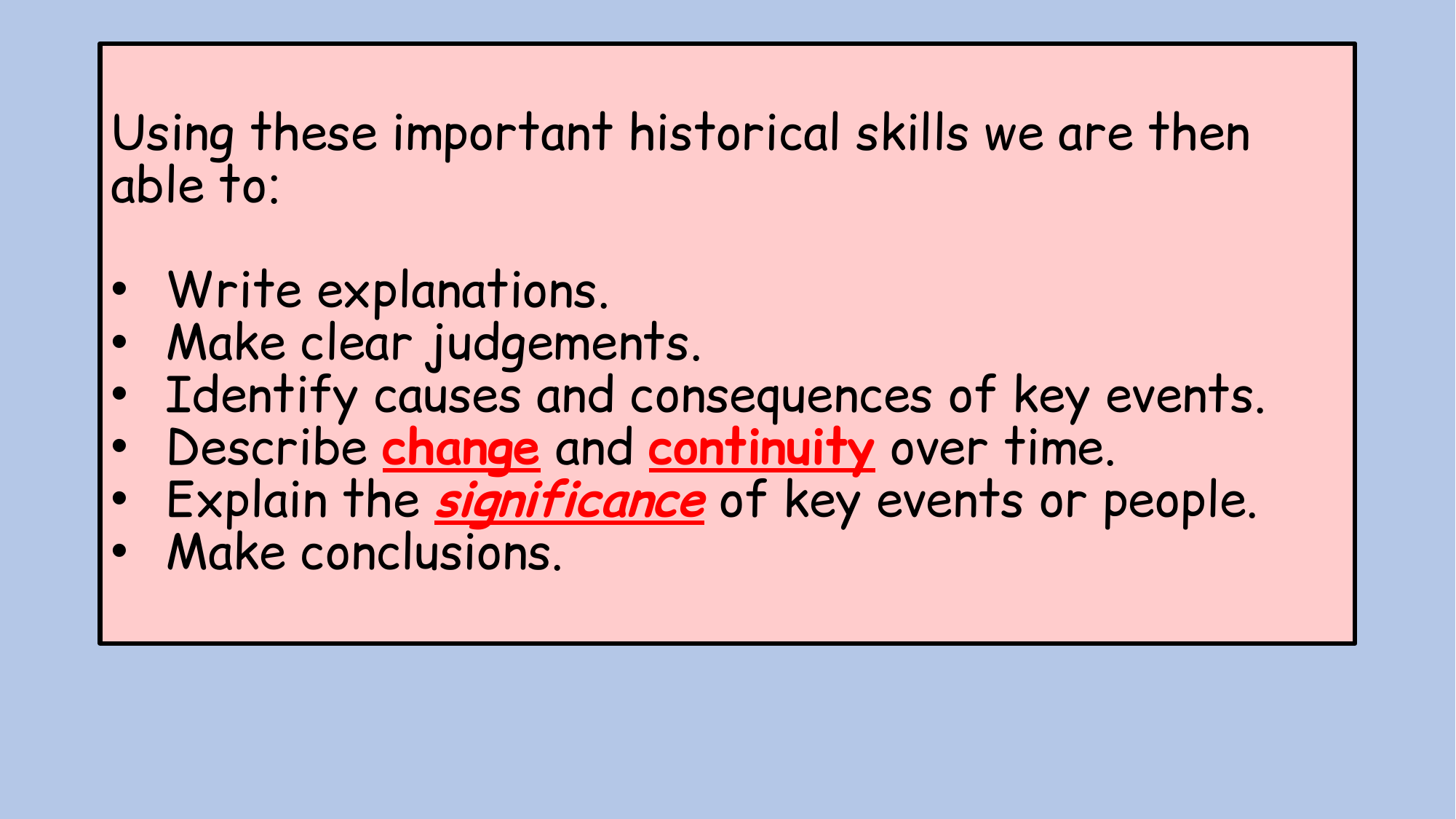

Using these important historical skills we are then able to:

Write explanations.
Make clear judgements.
Identify causes and consequences of key events.
Describe change and continuity over time.
Explain the significance of key events or people.
Make conclusions.